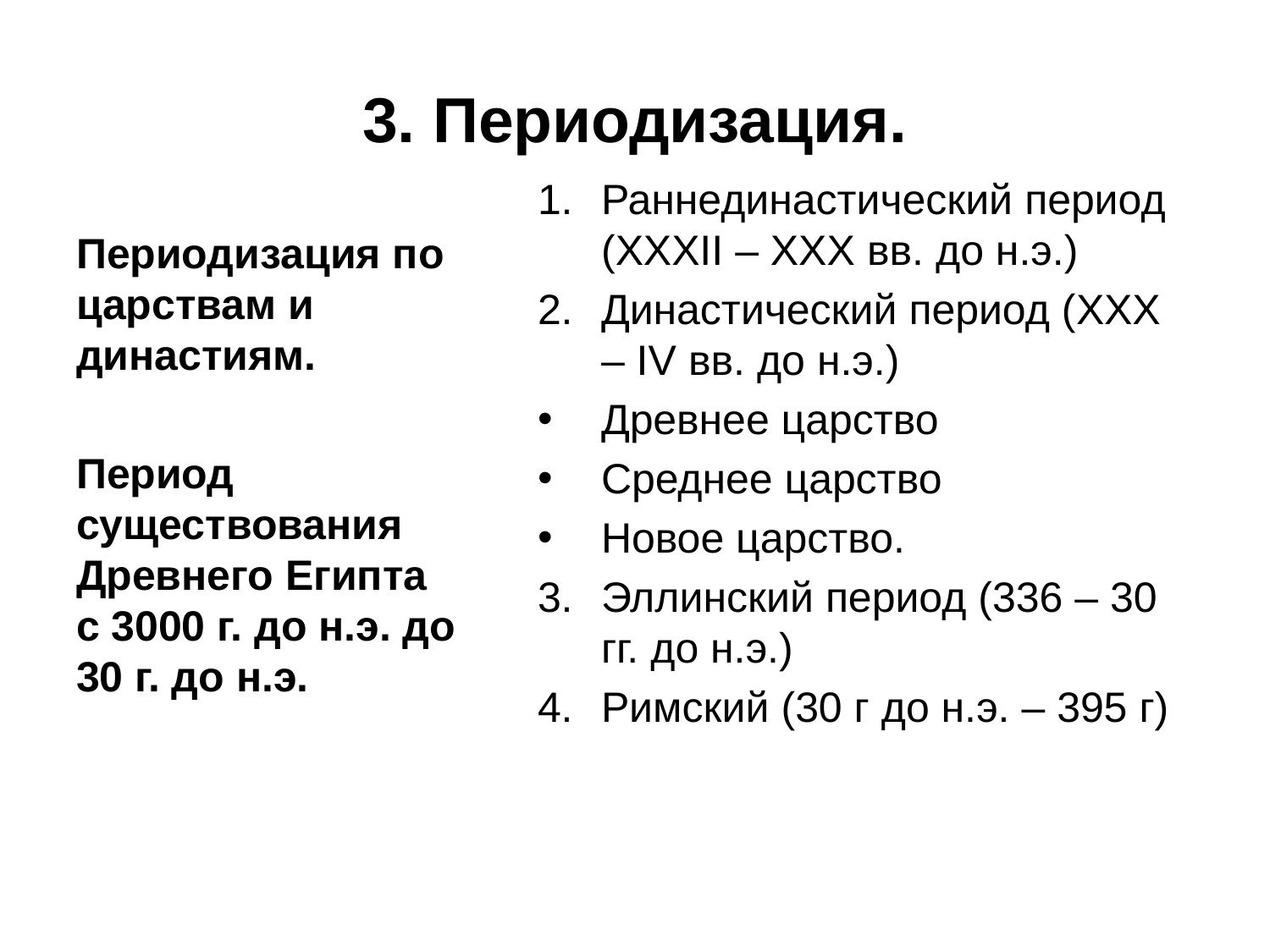

# 3. Периодизация.
Периодизация по царствам и династиям.

Период существования Древнего Египта с 3000 г. до н.э. до 30 г. до н.э.

Раннединастический период (XXXII – XXX вв. до н.э.)
Династический период (XXX – IV вв. до н.э.)
Древнее царство
Среднее царство
Новое царство.
Эллинский период (336 – 30 гг. до н.э.)
Римский (30 г до н.э. – 395 г)